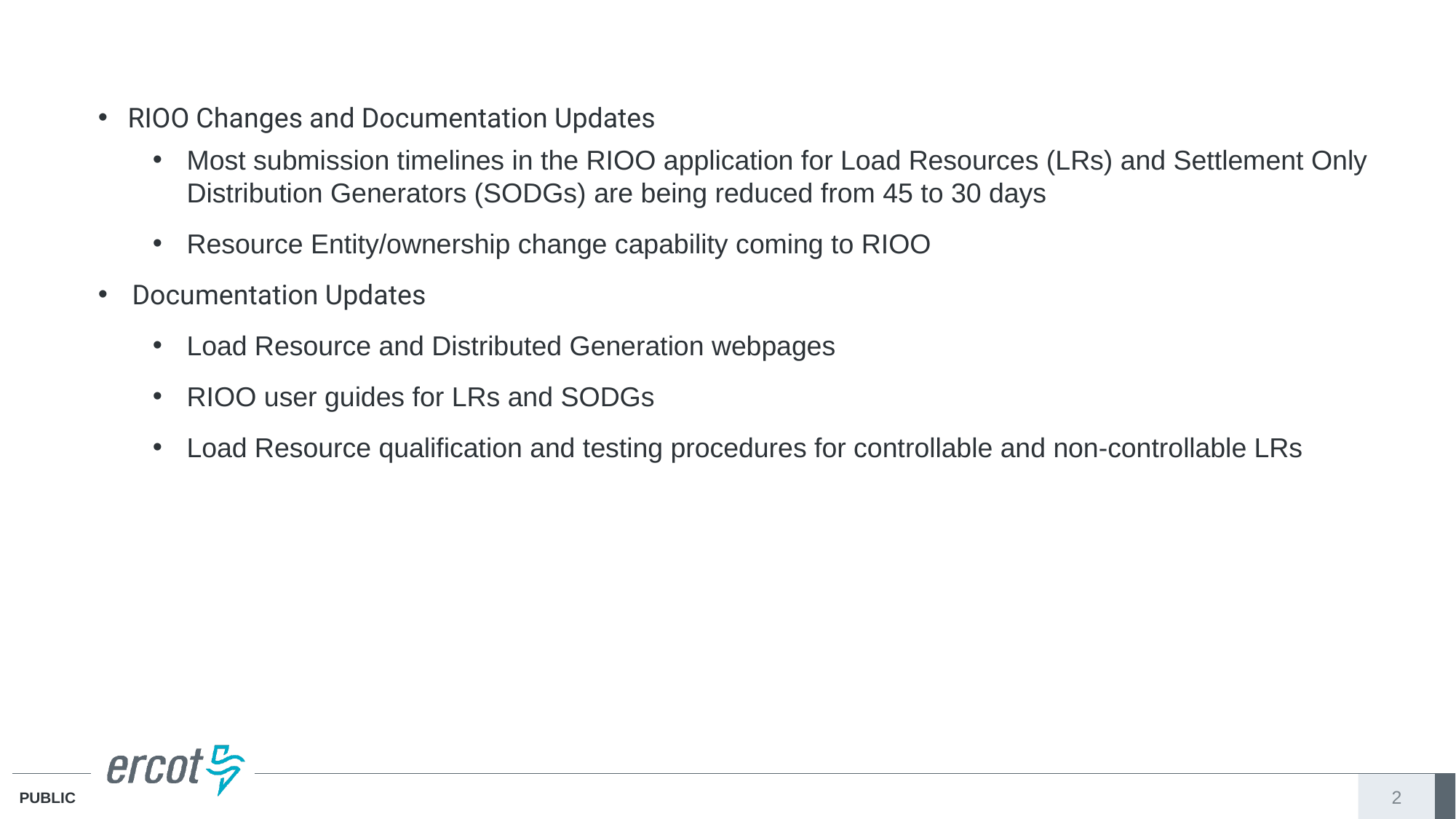

RIOO Changes and Documentation Updates
Most submission timelines in the RIOO application for Load Resources (LRs) and Settlement Only Distribution Generators (SODGs) are being reduced from 45 to 30 days
Resource Entity/ownership change capability coming to RIOO
Documentation Updates
Load Resource and Distributed Generation webpages
RIOO user guides for LRs and SODGs
Load Resource qualification and testing procedures for controllable and non-controllable LRs

2